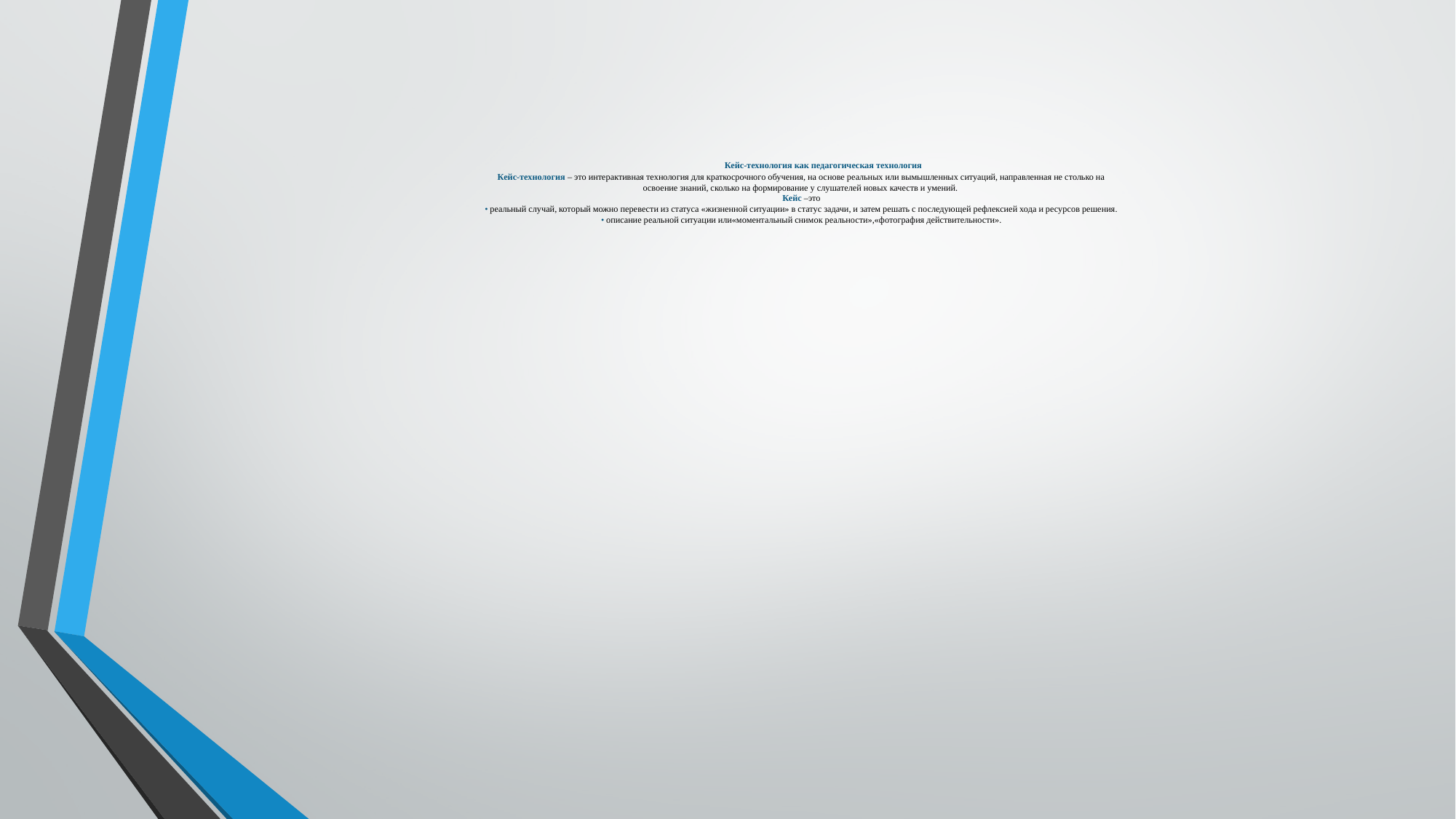

# Кейс-технология как педагогическая технология Кейс-технология – это интерактивная технология для краткосрочного обучения, на основе реальных или вымышленных ситуаций, направленная не столько на освоение знаний, сколько на формирование у слушателей новых качеств и умений. Кейс –это • реальный случай, который можно перевести из статуса «жизненной ситуации» в статус задачи, и затем решать с последующей рефлексией хода и ресурсов решения. • описание реальной ситуации или«моментальный снимок реальности»,«фотография действительности».